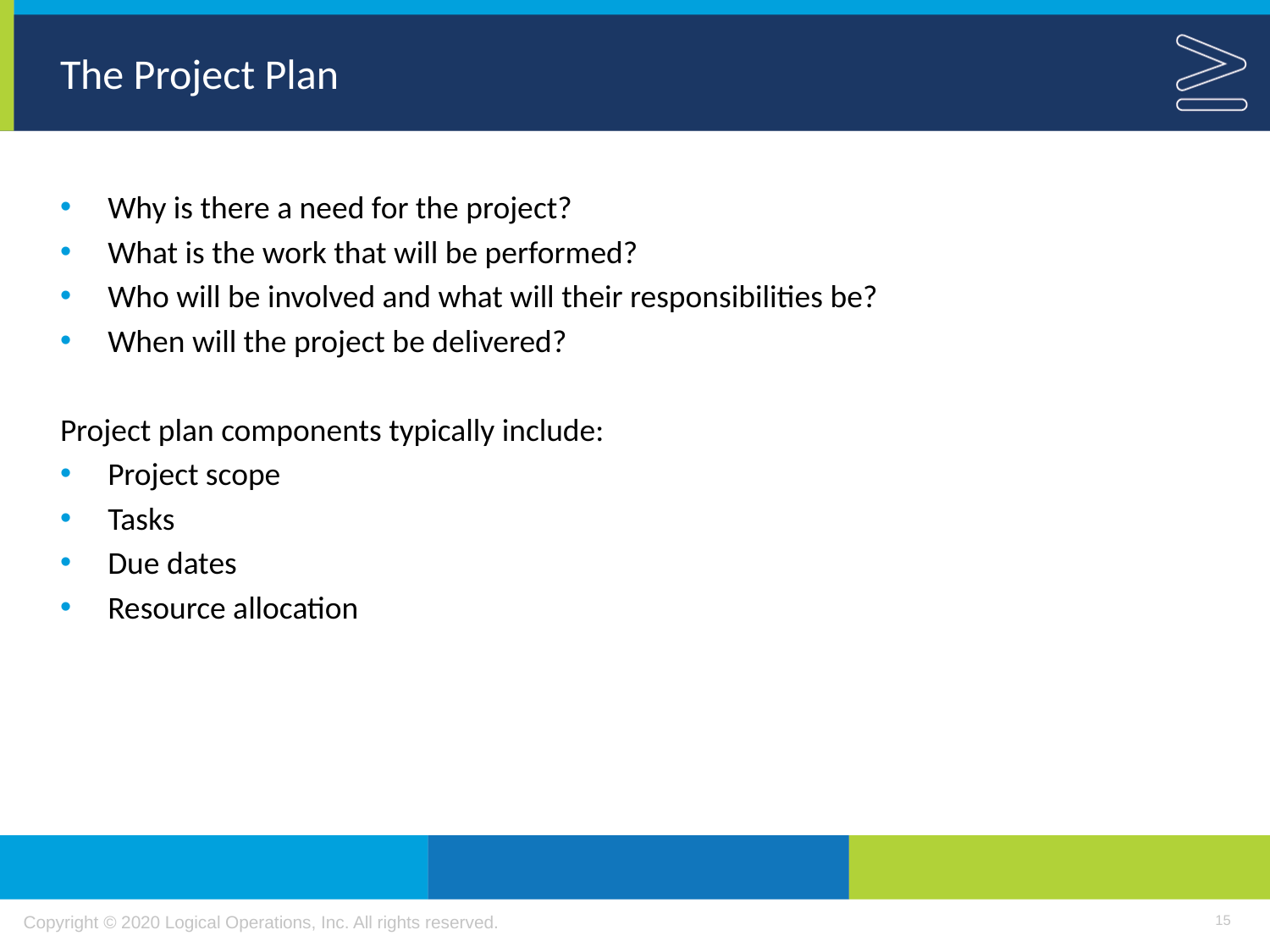

# The Project Plan
Why is there a need for the project?
What is the work that will be performed?
Who will be involved and what will their responsibilities be?
When will the project be delivered?

Project plan components typically include:
Project scope
Tasks
Due dates
Resource allocation
15